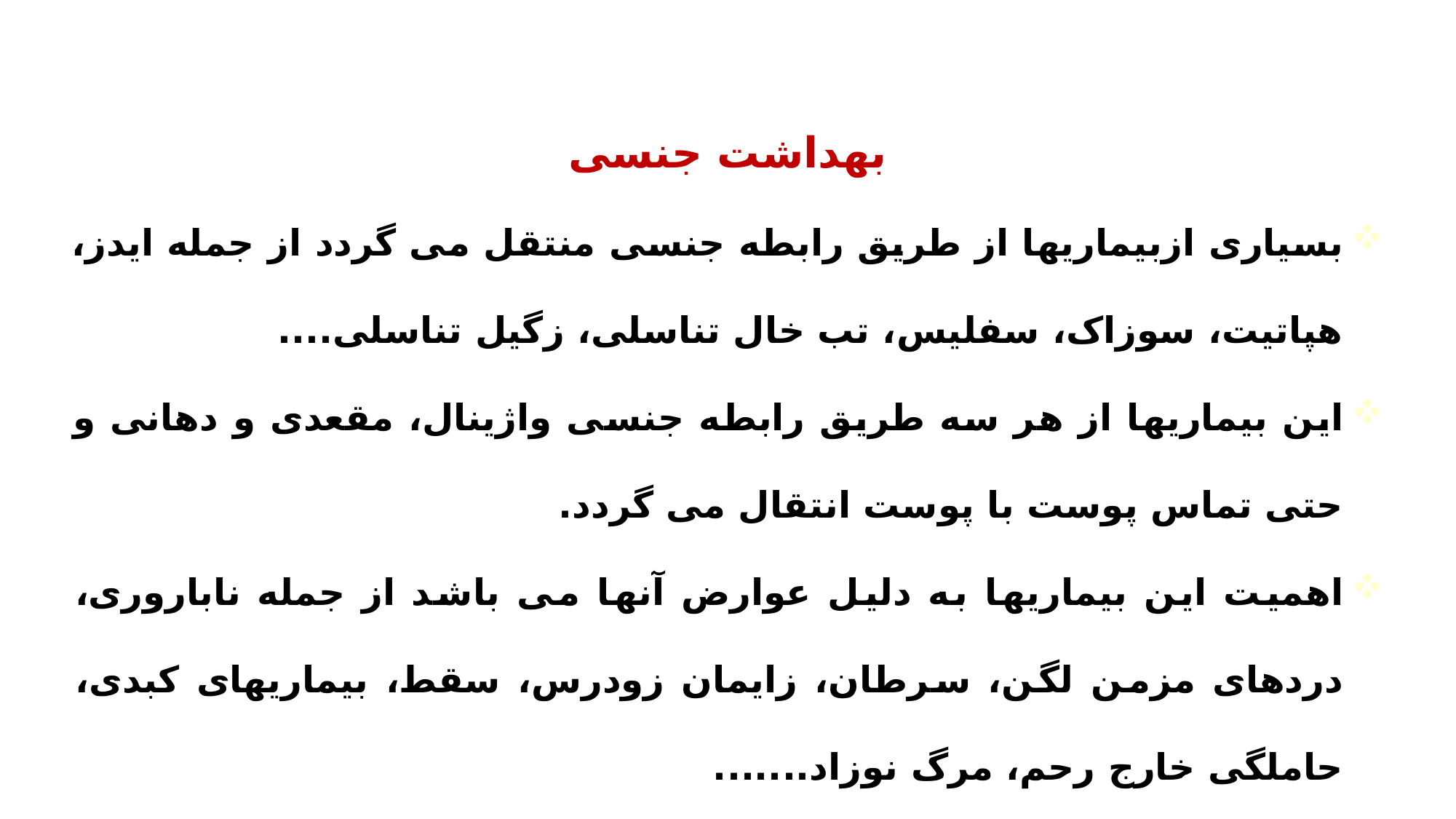

بهداشت جنسی
بسیاری ازبیماریها از طریق رابطه جنسی منتقل می گردد از جمله ایدز، هپاتیت، سوزاک، سفلیس، تب خال تناسلی، زگیل تناسلی....
این بیماریها از هر سه طریق رابطه جنسی واژینال، مقعدی و دهانی و حتی تماس پوست با پوست انتقال می گردد.
اهمیت این بیماریها به دلیل عوارض آنها می باشد از جمله ناباروری، دردهای مزمن لگن، سرطان، زایمان زودرس، سقط، بیماریهای کبدی، حاملگی خارج رحم، مرگ نوزاد.......
11